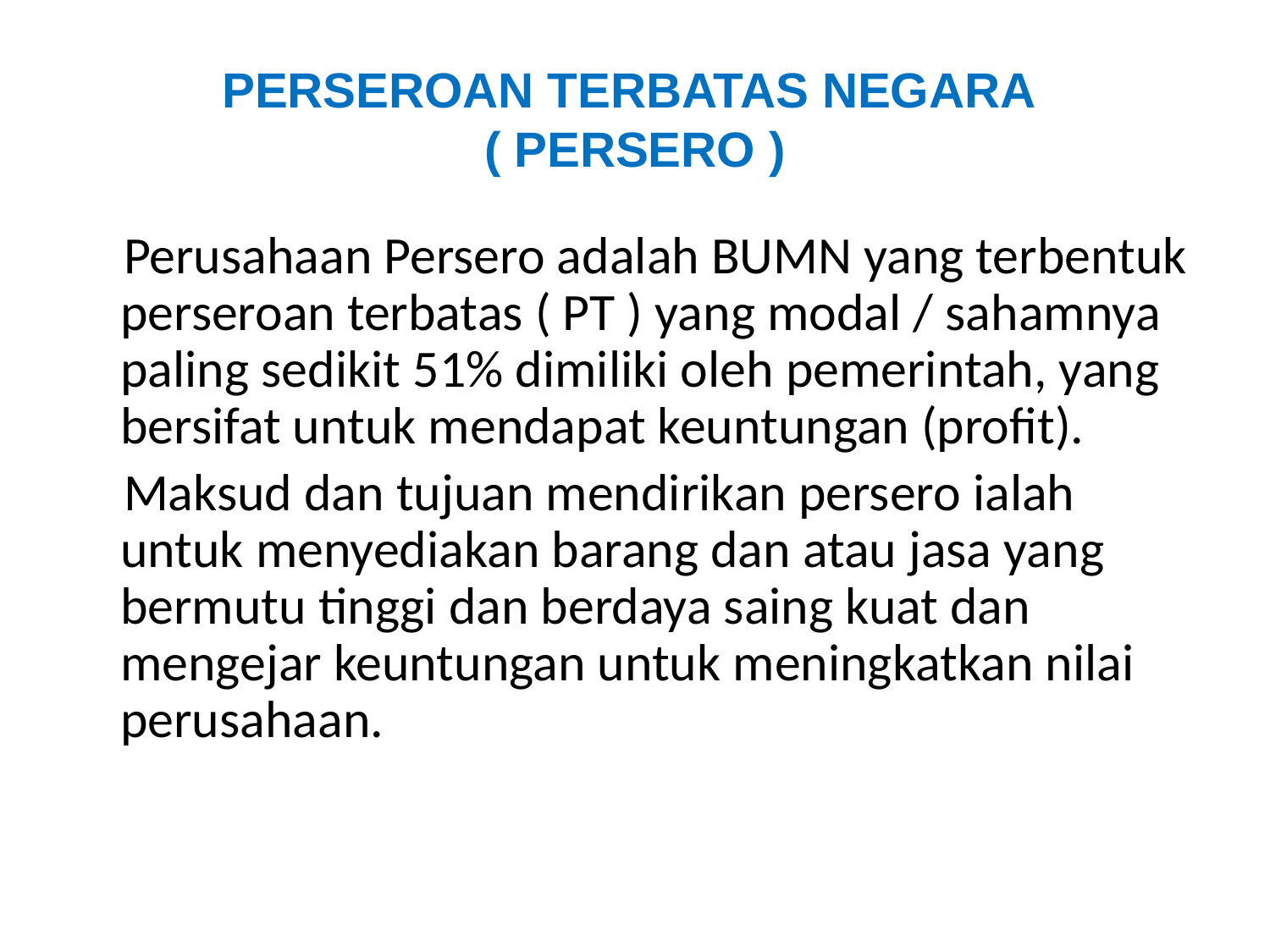

# PERSEROAN TERBATAS NEGARA ( PERSERO )
    Perusahaan Persero adalah BUMN yang terbentuk perseroan terbatas ( PT ) yang modal / sahamnya paling sedikit 51% dimiliki oleh pemerintah, yang bersifat untuk mendapat keuntungan (profit).
    Maksud dan tujuan mendirikan persero ialah untuk menyediakan barang dan atau jasa yang bermutu tinggi dan berdaya saing kuat dan mengejar keuntungan untuk meningkatkan nilai perusahaan.